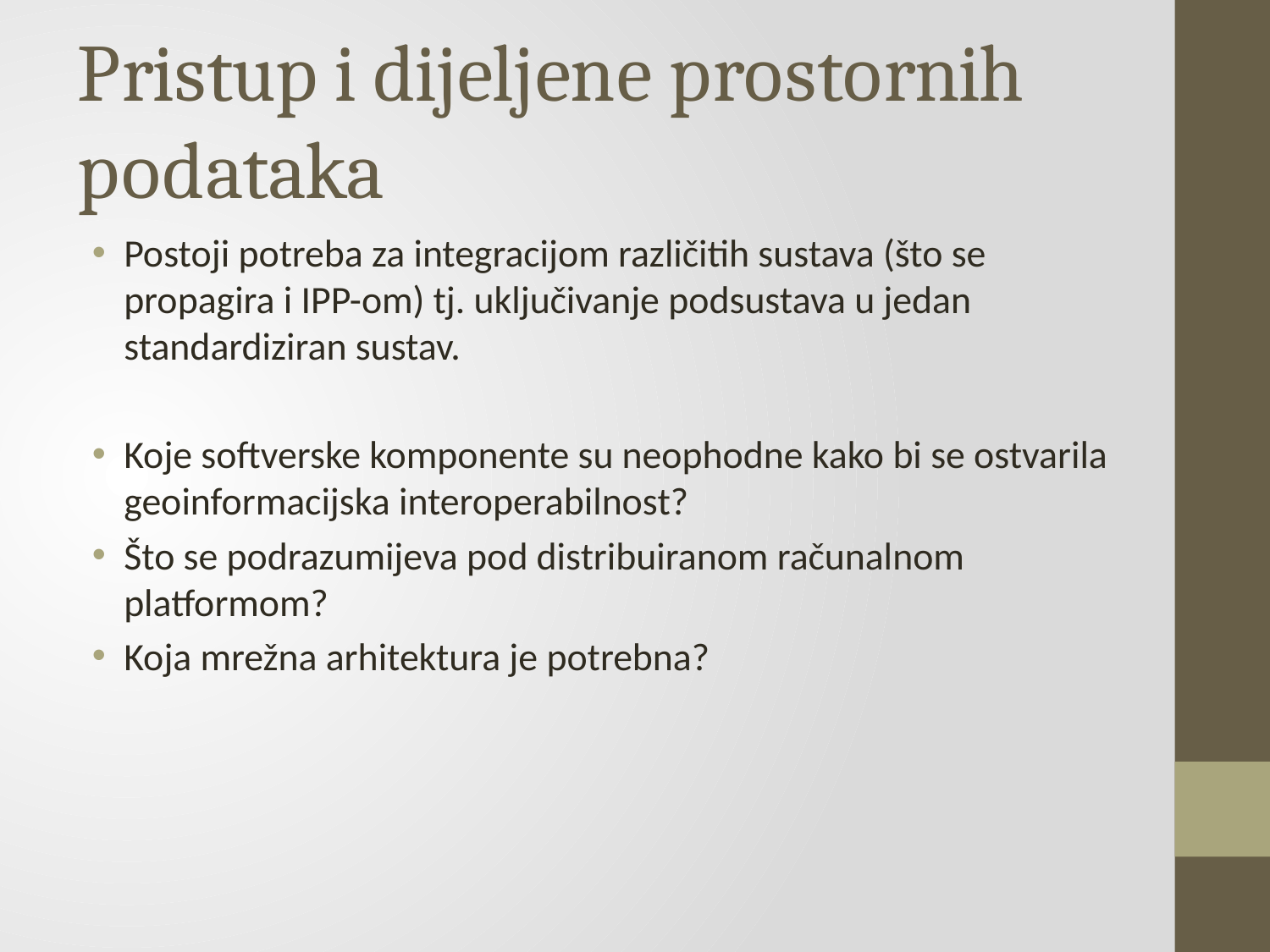

# Pristup i dijeljene prostornih podataka
Postoji potreba za integracijom različitih sustava (što se propagira i IPP-om) tj. uključivanje podsustava u jedan standardiziran sustav.

Koje softverske komponente su neophodne kako bi se ostvarila geoinformacijska interoperabilnost?
Što se podrazumijeva pod distribuiranom računalnom platformom?
Koja mrežna arhitektura je potrebna?